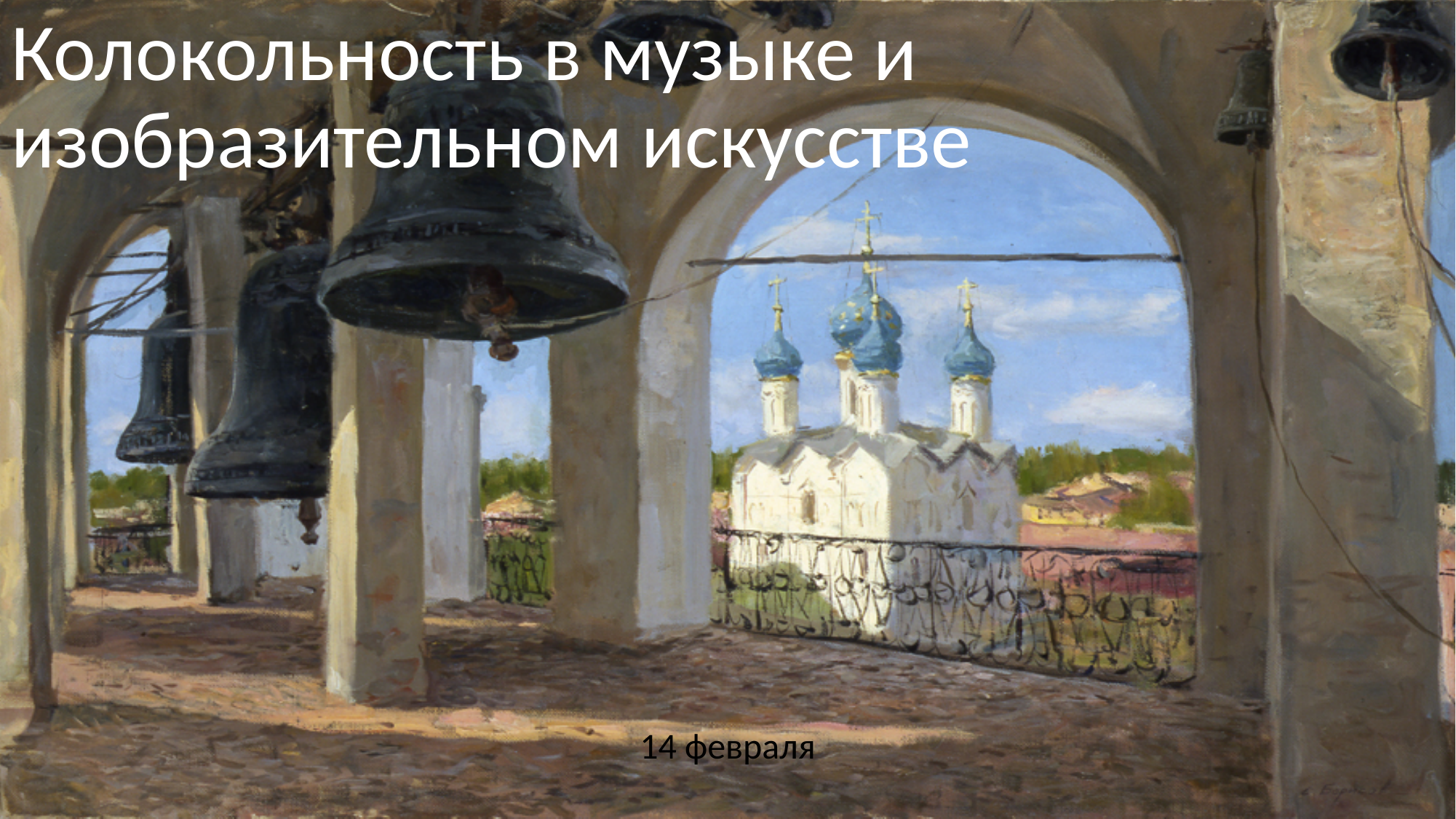

# Колокольность в музыке и изобразительном искусстве
14 февраля